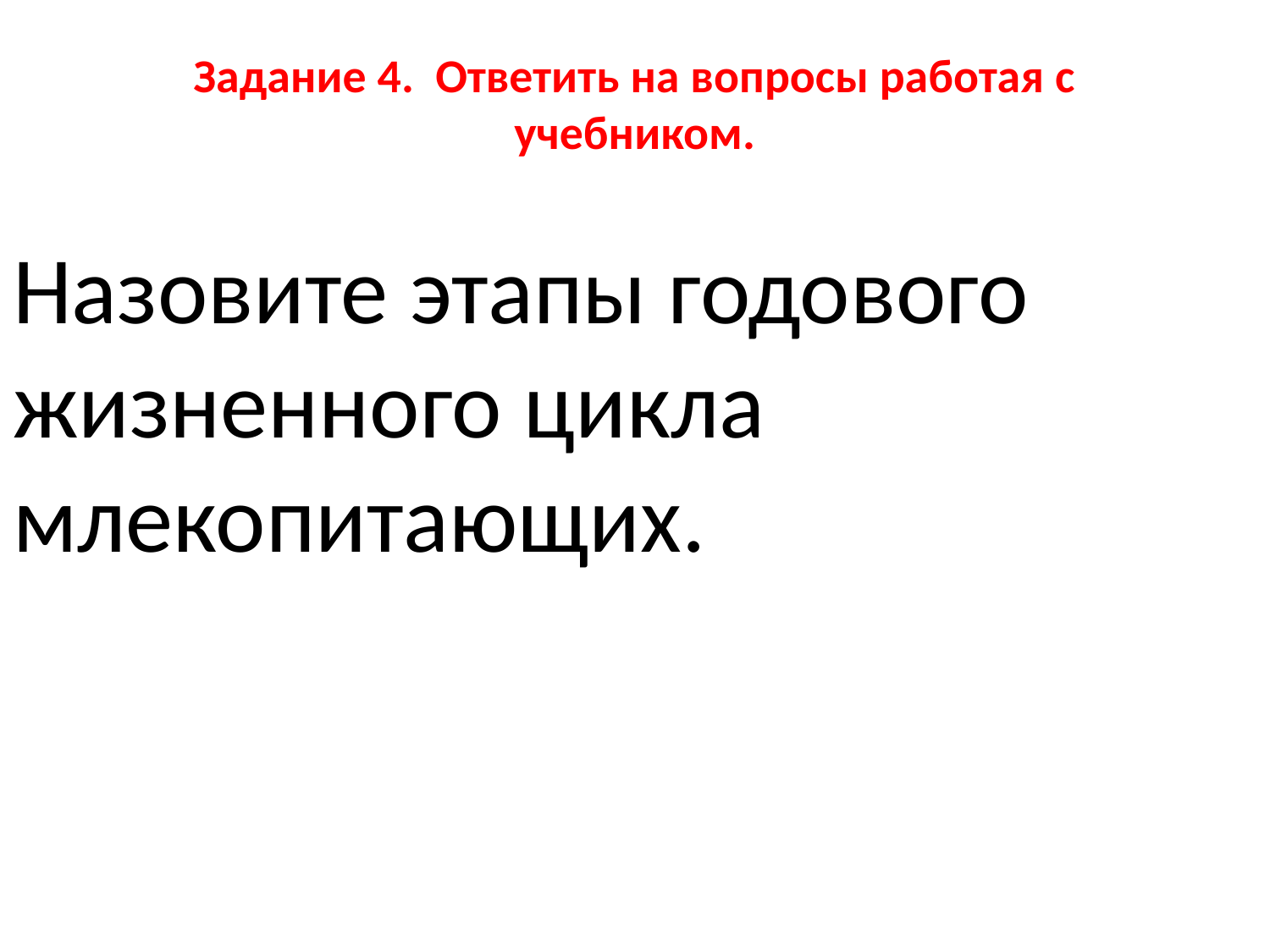

# Задание 4.  Ответить на вопросы работая с учебником.
Назовите этапы годового жизненного цикла млекопитающих.